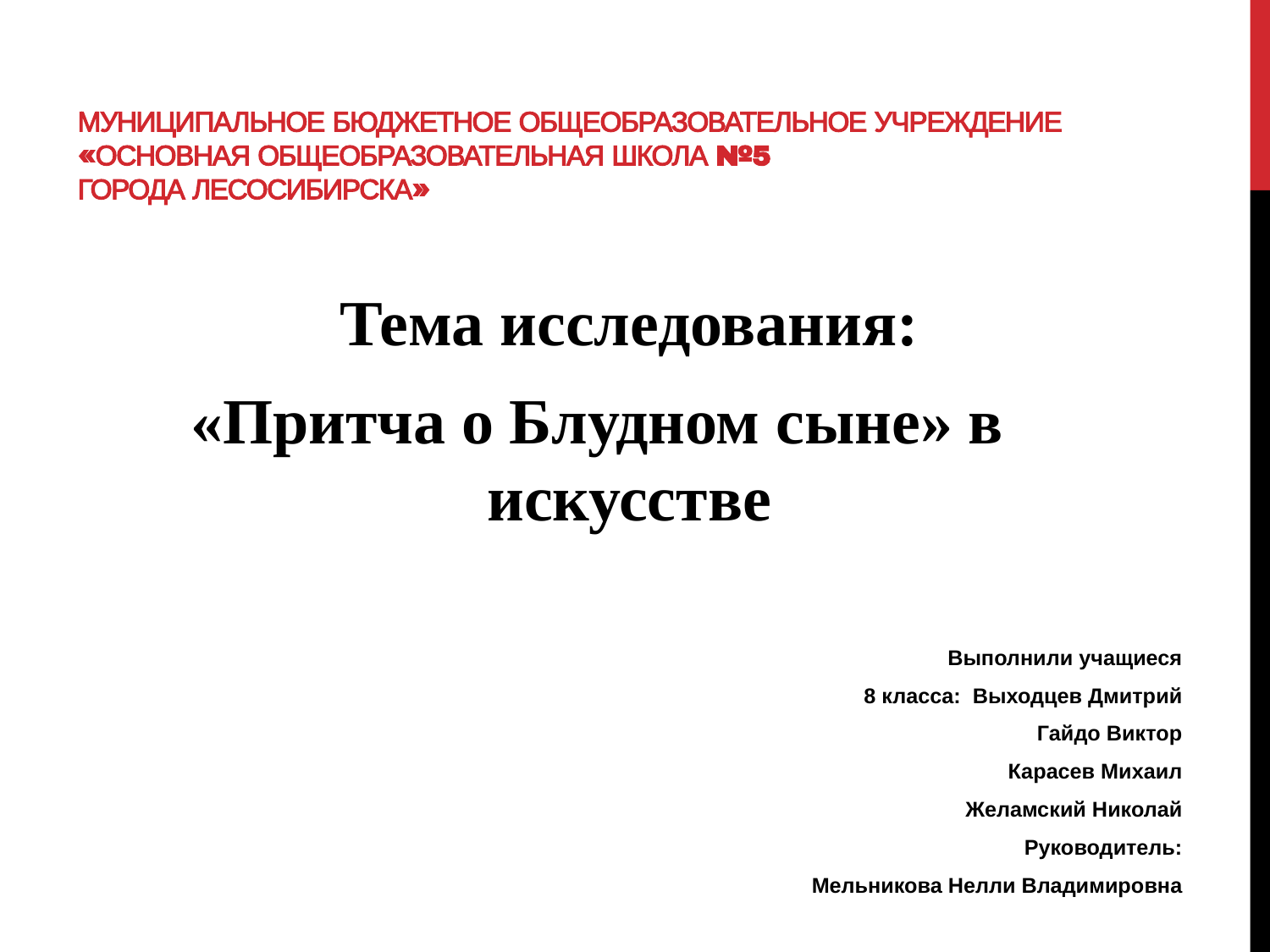

# МУНИЦИПАЛЬНОЕ БЮДЖЕТНОЕ ОБЩЕОБРАЗОВАТЕЛЬНОЕ УЧРЕЖДЕНИЕ «ОСНОВНАЯ ОБЩЕОБРАЗОВАТЕЛЬНАЯ ШКОЛА №5 ГОРОДА ЛЕСОСИБИРСКА»

Тема исследования:
 «Притча о Блудном сыне» в      искусстве

Выполнили учащиеся
 8 класса:  Выходцев Дмитрий
Гайдо Виктор
Карасев Михаил
Желамский Николай
Руководитель:
 Мельникова Нелли Владимировна